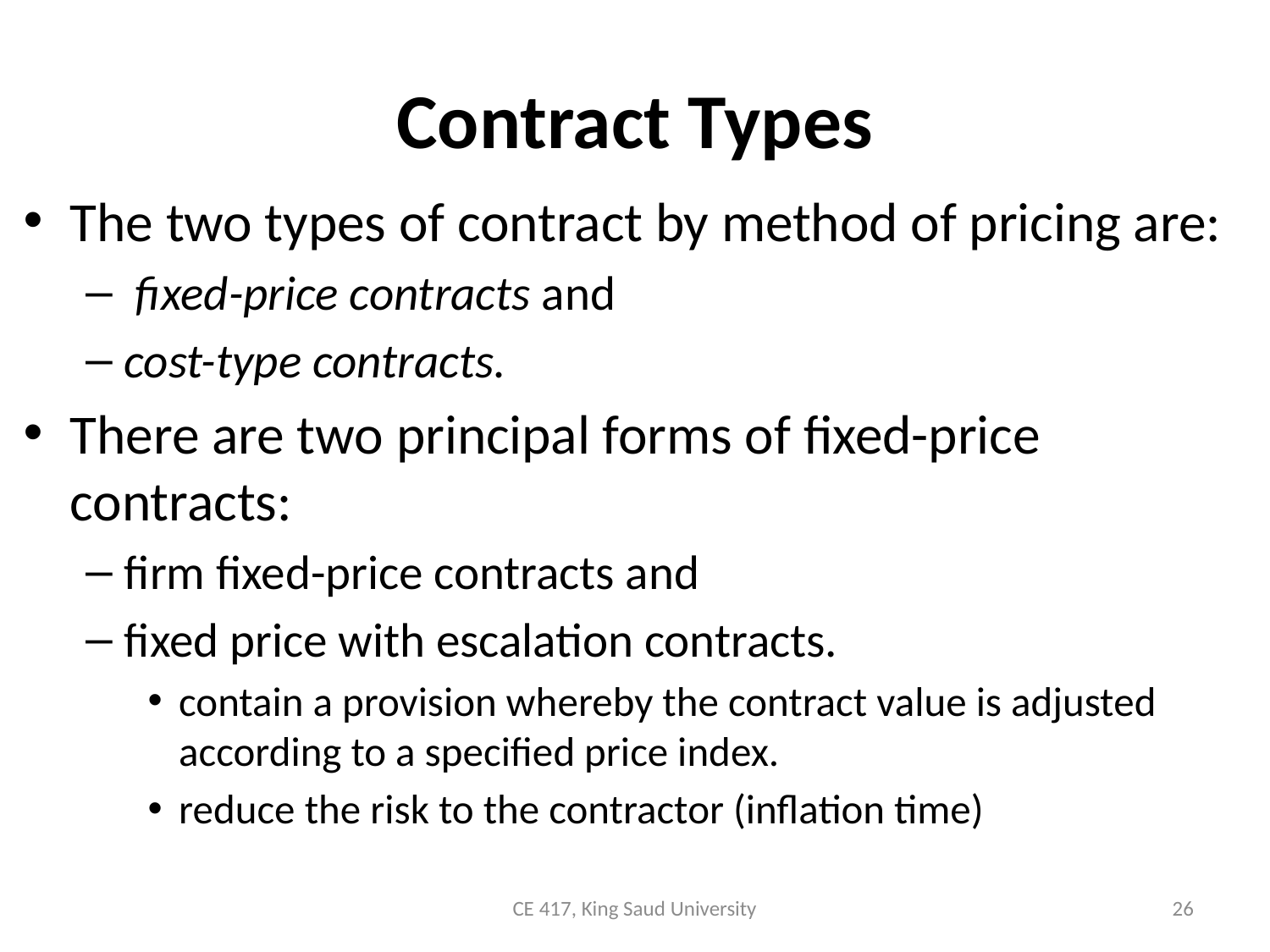

# Contract Types
The two types of contract by method of pricing are:
 fixed-price contracts and
cost-type contracts.
There are two principal forms of fixed-price contracts:
firm fixed-price contracts and
fixed price with escalation contracts.
contain a provision whereby the contract value is adjusted according to a specified price index.
reduce the risk to the contractor (inflation time)
CE 417, King Saud University
26